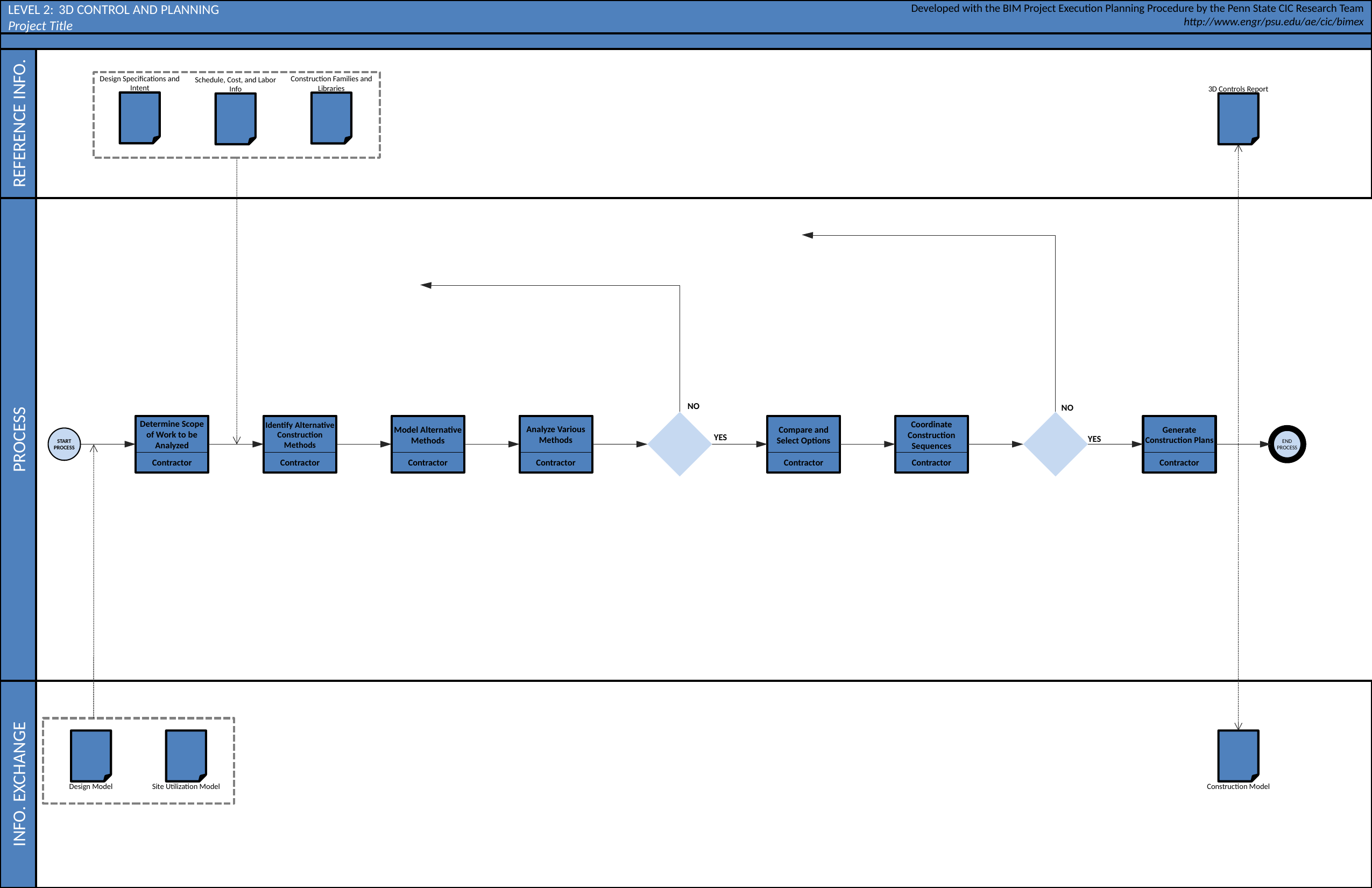

# 3d control and planning
Design Specifications and Intent

Construction Families and Libraries

3D Controls Report

Schedule, Cost, and Labor Info

NO
NO
Is model acceptable?
Is construction sequence acceptable?

Determine Scope of Work to be Analyzed
Contractor

Identify Alternative Construction Methods
Contractor

Model Alternative Methods
Contractor

Analyze Various Methods
Contractor

Compare and Select Options
Contractor

Coordinate Construction Sequences
Contractor

Generate Construction Plans
Contractor
START PROCESS
END PROCESS
YES
YES

Design Model

Site Utilization Model

Construction Model